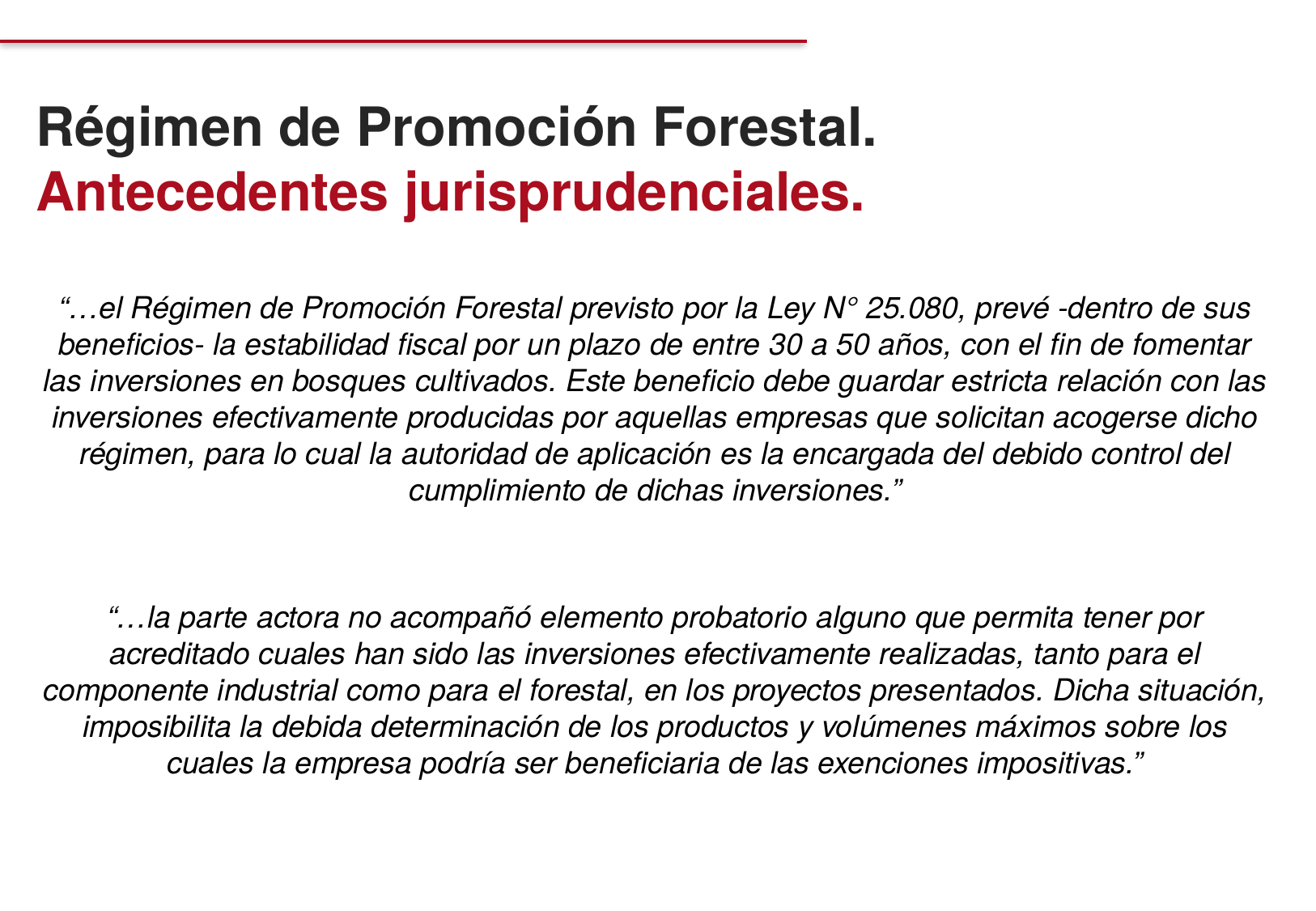

Régimen de Promoción Forestal.
Antecedentes jurisprudenciales.
“…el Régimen de Promoción Forestal previsto por la Ley N° 25.080, prevé -dentro de sus beneficios- la estabilidad fiscal por un plazo de entre 30 a 50 años, con el fin de fomentar las inversiones en bosques cultivados. Este beneficio debe guardar estricta relación con las inversiones efectivamente producidas por aquellas empresas que solicitan acogerse dicho régimen, para lo cual la autoridad de aplicación es la encargada del debido control del cumplimiento de dichas inversiones.”

“…la parte actora no acompañó elemento probatorio alguno que permita tener por acreditado cuales han sido las inversiones efectivamente realizadas, tanto para el componente industrial como para el forestal, en los proyectos presentados. Dicha situación, imposibilita la debida determinación de los productos y volúmenes máximos sobre los cuales la empresa podría ser beneficiaria de las exenciones impositivas.”